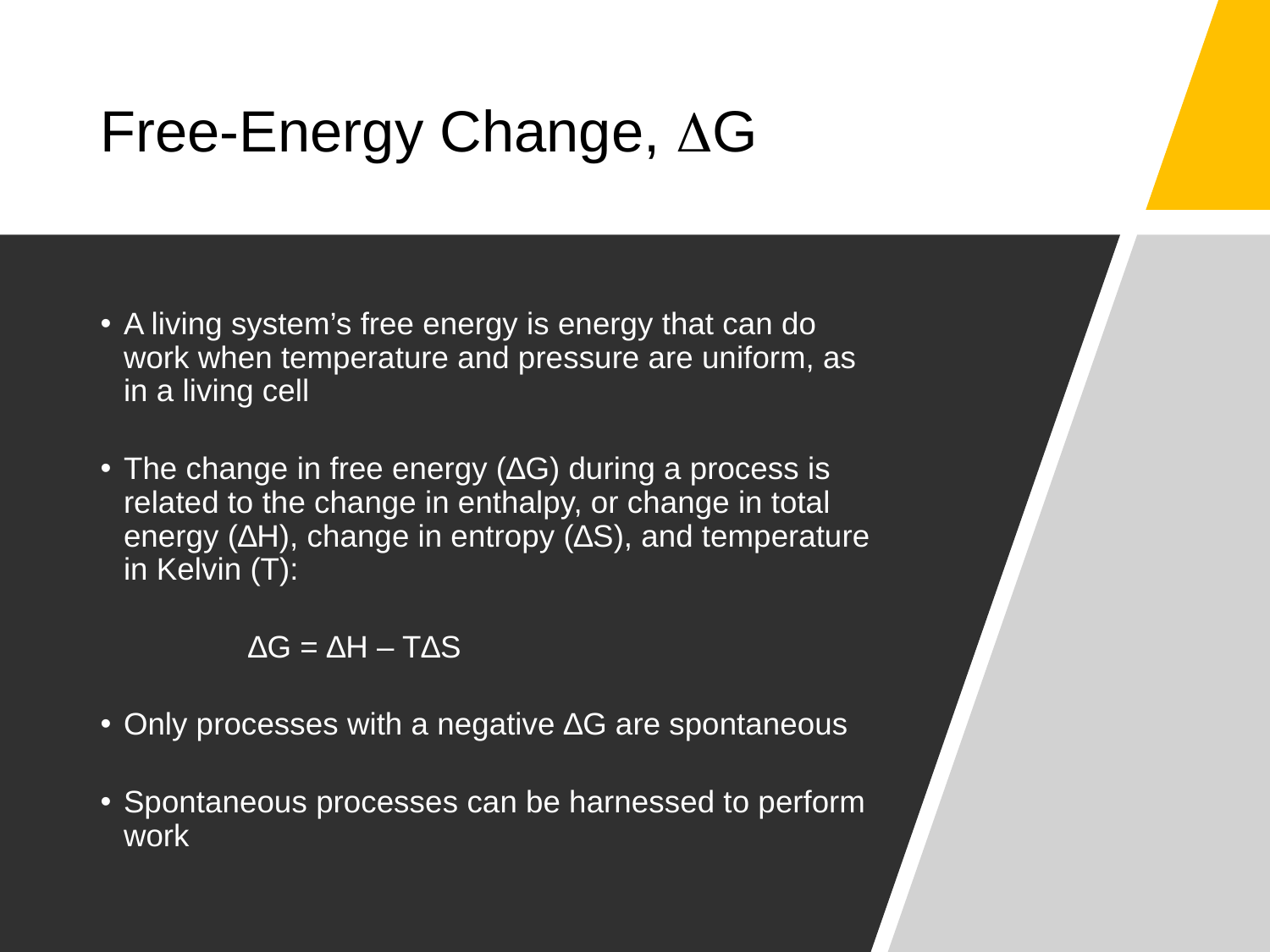

# Free-Energy Change, ΔG

A living system’s free energy is energy that can do work when temperature and pressure are uniform, as in a living cell
The change in free energy (∆G) during a process is related to the change in enthalpy, or change in total energy (∆H), change in entropy (∆S), and temperature in Kelvin (T):
	              	∆G = ∆H – T∆S
Only processes with a negative ∆G are spontaneous
Spontaneous processes can be harnessed to perform work